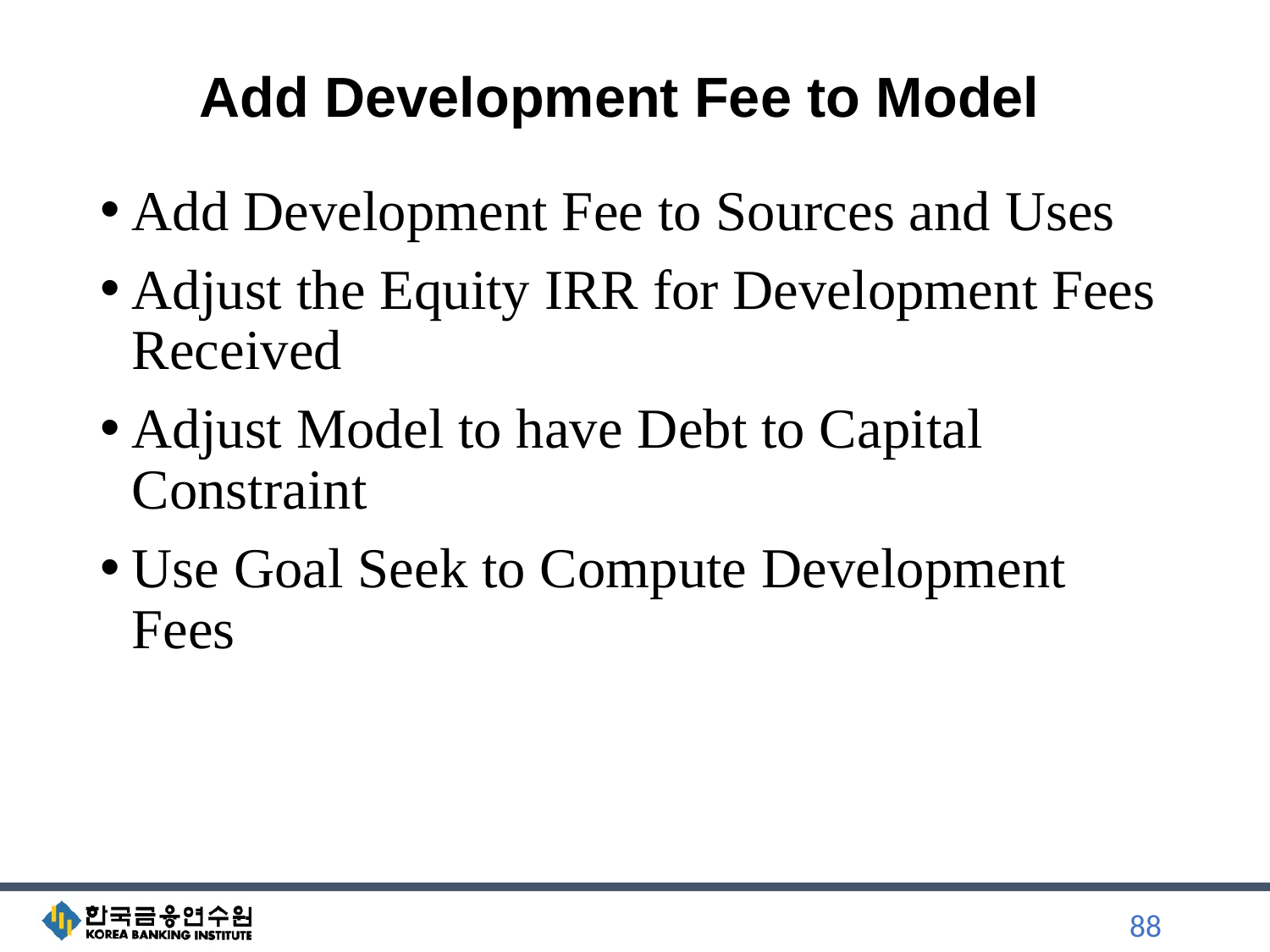

# Add Development Fee to Model
Add Development Fee to Sources and Uses
Adjust the Equity IRR for Development Fees Received
Adjust Model to have Debt to Capital Constraint
Use Goal Seek to Compute Development Fees
88